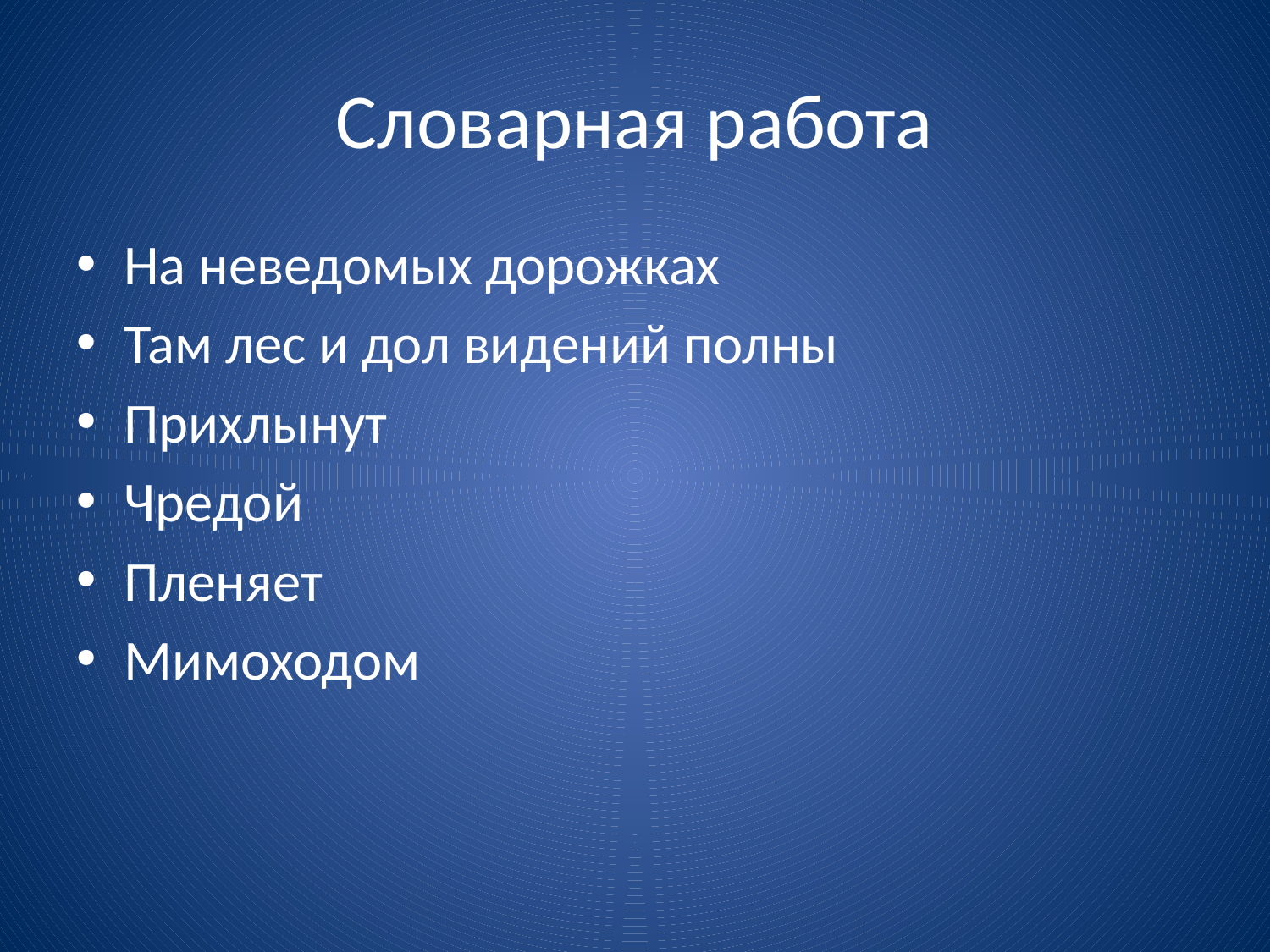

# Словарная работа
На неведомых дорожках
Там лес и дол видений полны
Прихлынут
Чредой
Пленяет
Мимоходом